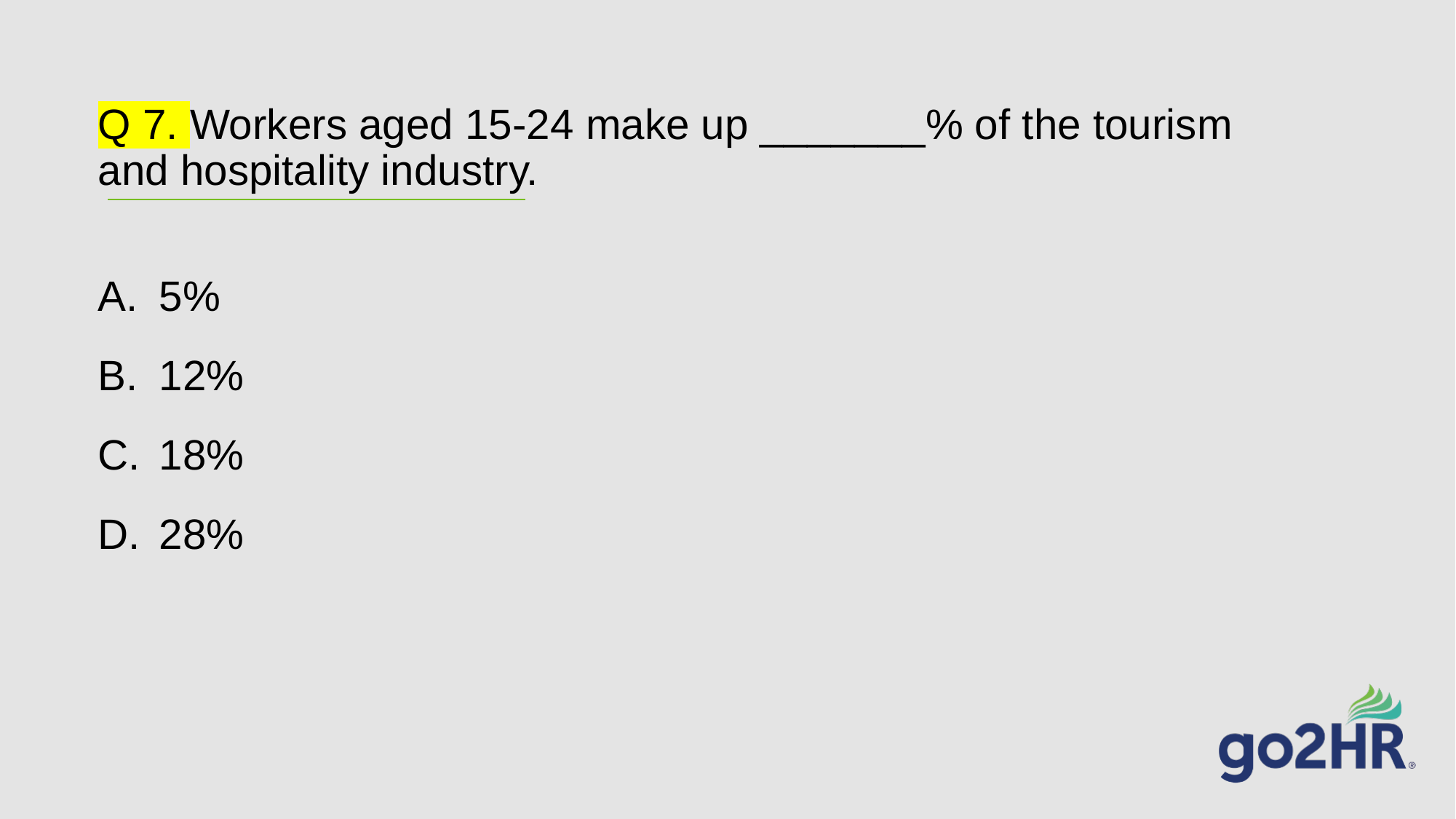

# Q 7. Workers aged 15-24 make up _______% of the tourism and hospitality industry.
5%
12%
18%
28%